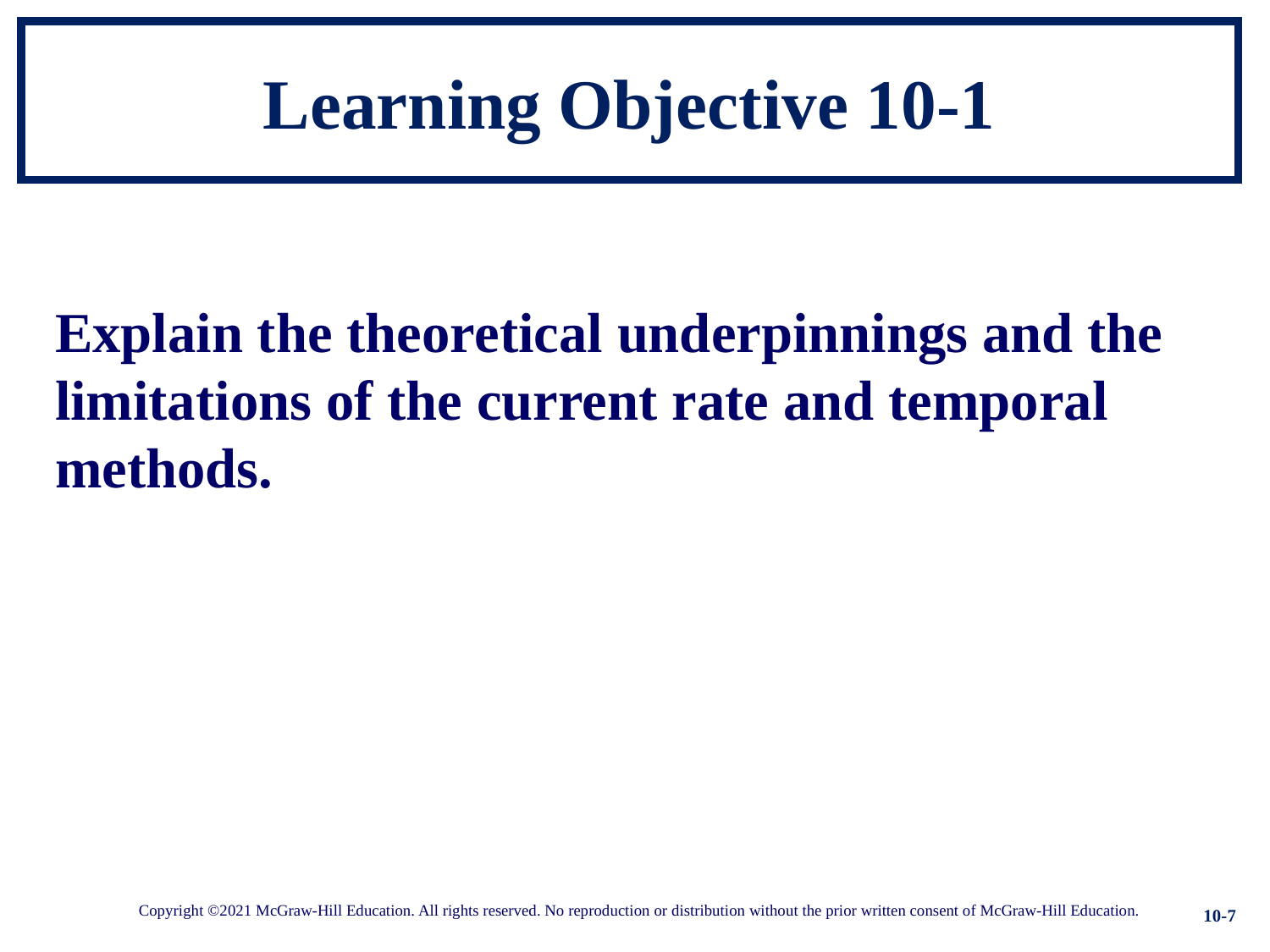

# Learning Objective 10-1

Explain the theoretical underpinnings and the limitations of the current rate and temporal methods.

10-7
Copyright ©2021 McGraw-Hill Education. All rights reserved. No reproduction or distribution without the prior written consent of McGraw-Hill Education.